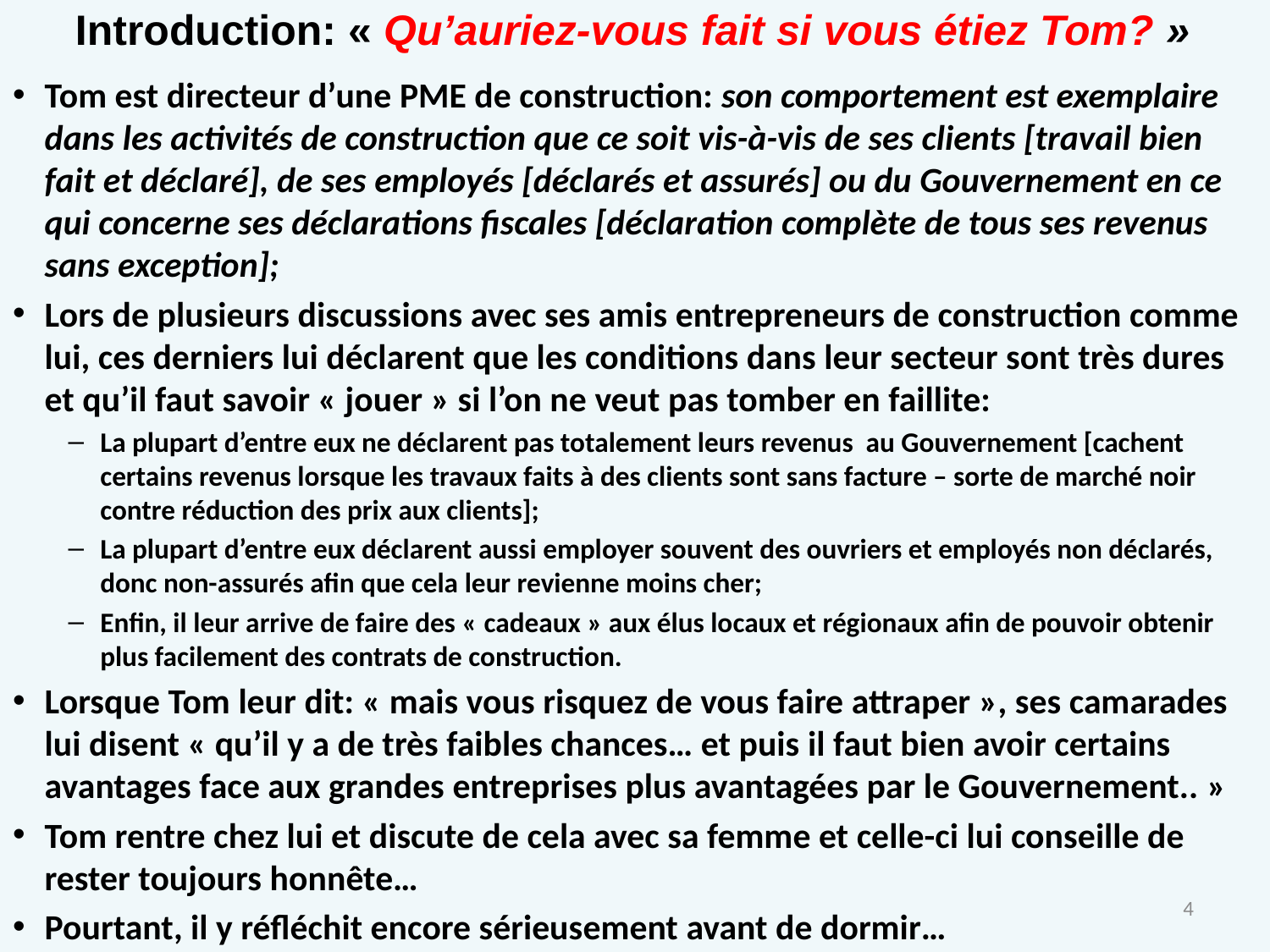

# Introduction: « Qu’auriez-vous fait si vous étiez Tom? »
Tom est directeur d’une PME de construction: son comportement est exemplaire dans les activités de construction que ce soit vis-à-vis de ses clients [travail bien fait et déclaré], de ses employés [déclarés et assurés] ou du Gouvernement en ce qui concerne ses déclarations fiscales [déclaration complète de tous ses revenus sans exception];
Lors de plusieurs discussions avec ses amis entrepreneurs de construction comme lui, ces derniers lui déclarent que les conditions dans leur secteur sont très dures et qu’il faut savoir « jouer » si l’on ne veut pas tomber en faillite:
La plupart d’entre eux ne déclarent pas totalement leurs revenus  au Gouvernement [cachent certains revenus lorsque les travaux faits à des clients sont sans facture – sorte de marché noir contre réduction des prix aux clients];
La plupart d’entre eux déclarent aussi employer souvent des ouvriers et employés non déclarés, donc non-assurés afin que cela leur revienne moins cher;
Enfin, il leur arrive de faire des « cadeaux » aux élus locaux et régionaux afin de pouvoir obtenir plus facilement des contrats de construction.
Lorsque Tom leur dit: « mais vous risquez de vous faire attraper », ses camarades  lui disent « qu’il y a de très faibles chances… et puis il faut bien avoir certains avantages face aux grandes entreprises plus avantagées par le Gouvernement.. »
Tom rentre chez lui et discute de cela avec sa femme et celle-ci lui conseille de rester toujours honnête…
Pourtant, il y réfléchit encore sérieusement avant de dormir…
4